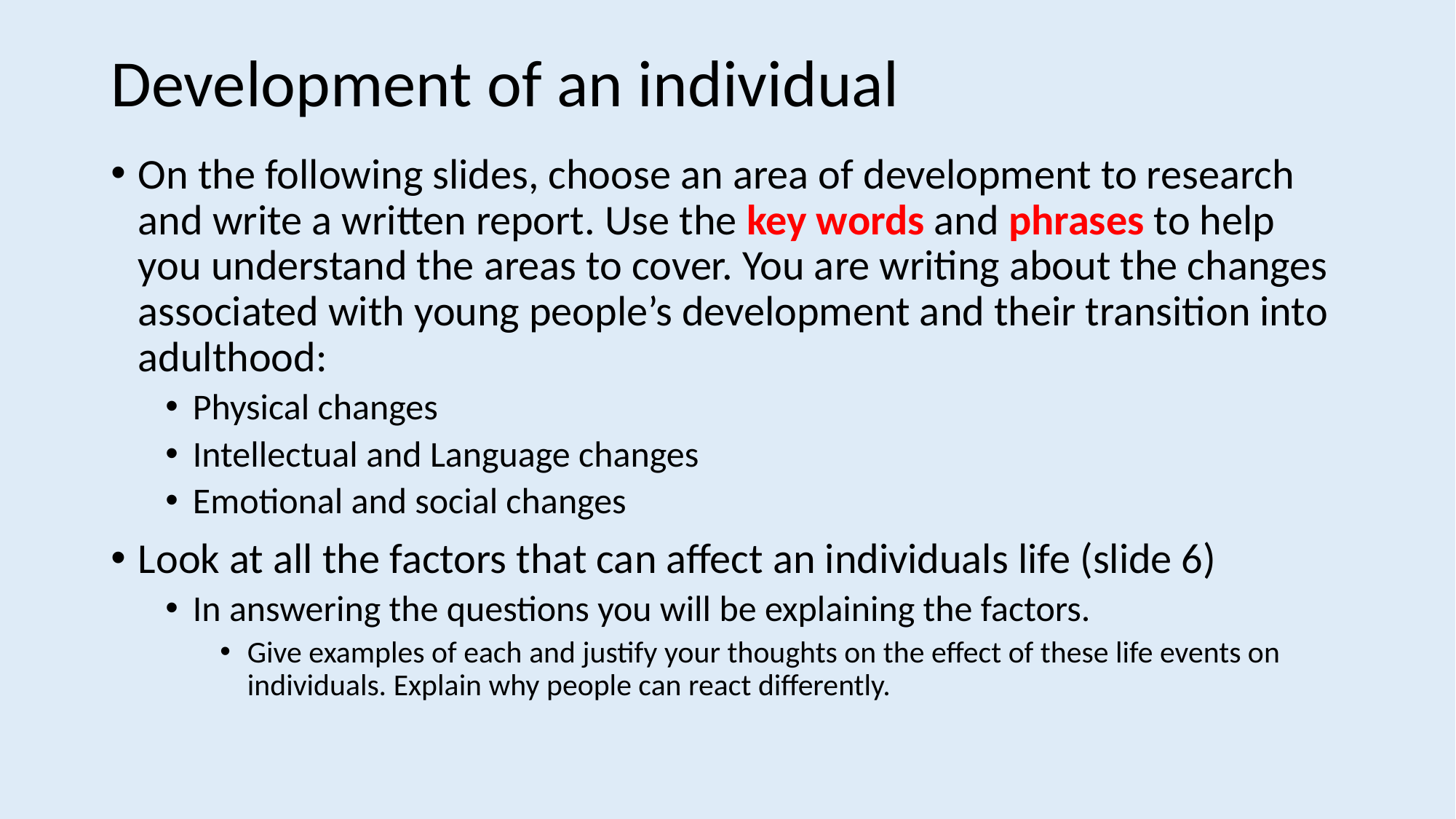

# Development of an individual
On the following slides, choose an area of development to research and write a written report. Use the key words and phrases to help you understand the areas to cover. You are writing about the changes associated with young people’s development and their transition into adulthood:
Physical changes
Intellectual and Language changes
Emotional and social changes
Look at all the factors that can affect an individuals life (slide 6)
In answering the questions you will be explaining the factors.
Give examples of each and justify your thoughts on the effect of these life events on individuals. Explain why people can react differently.